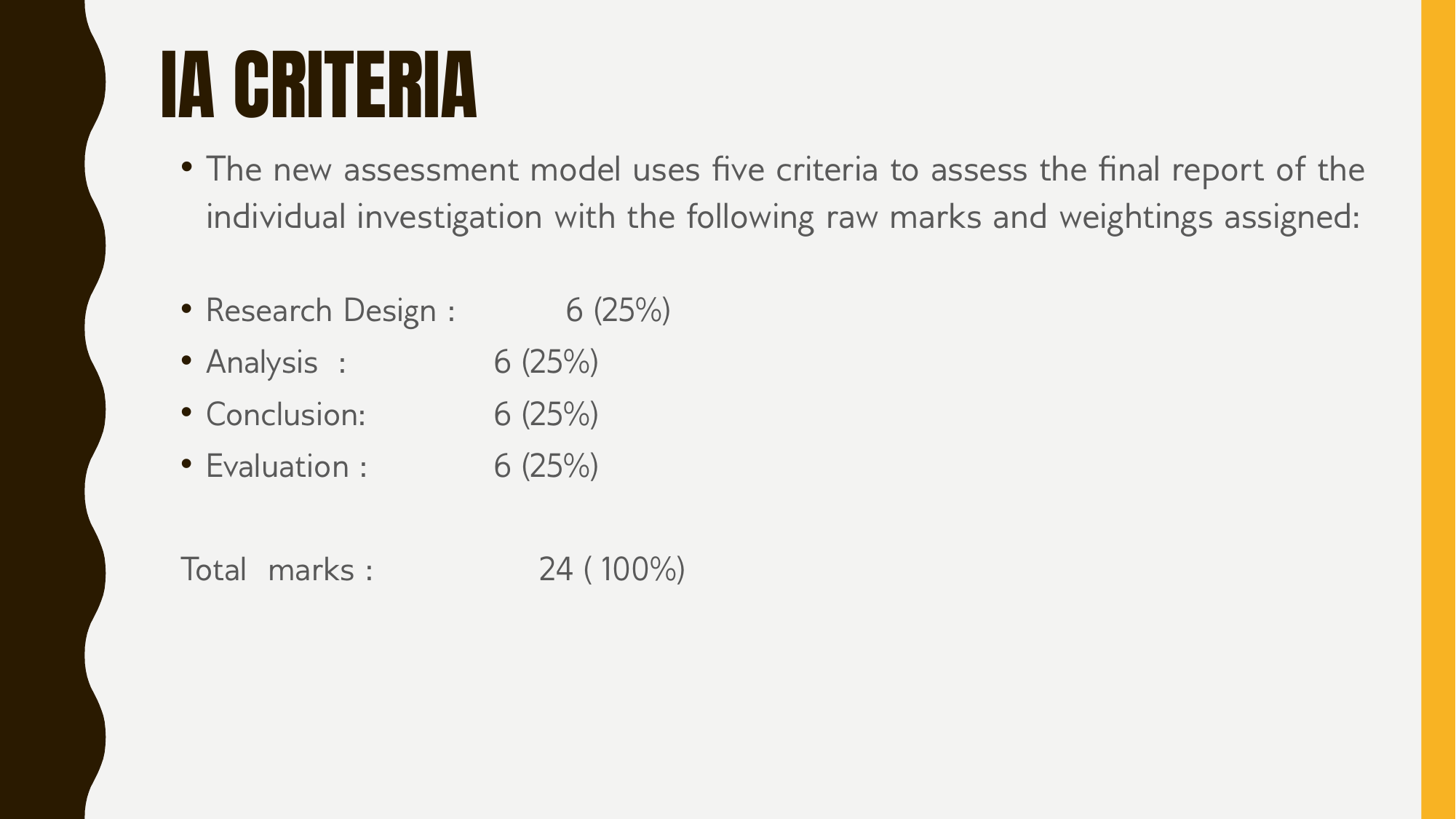

# IA CRITERIA
The new assessment model uses five criteria to assess the final report of the individual investigation with the following raw marks and weightings assigned:

Research Design :	       6 (25%)
Analysis  : 		       6 (25%)
Conclusion:		       6 (25%)
Evaluation : 		       6 (25%)

Total  marks :	      	       24 ( 100%)